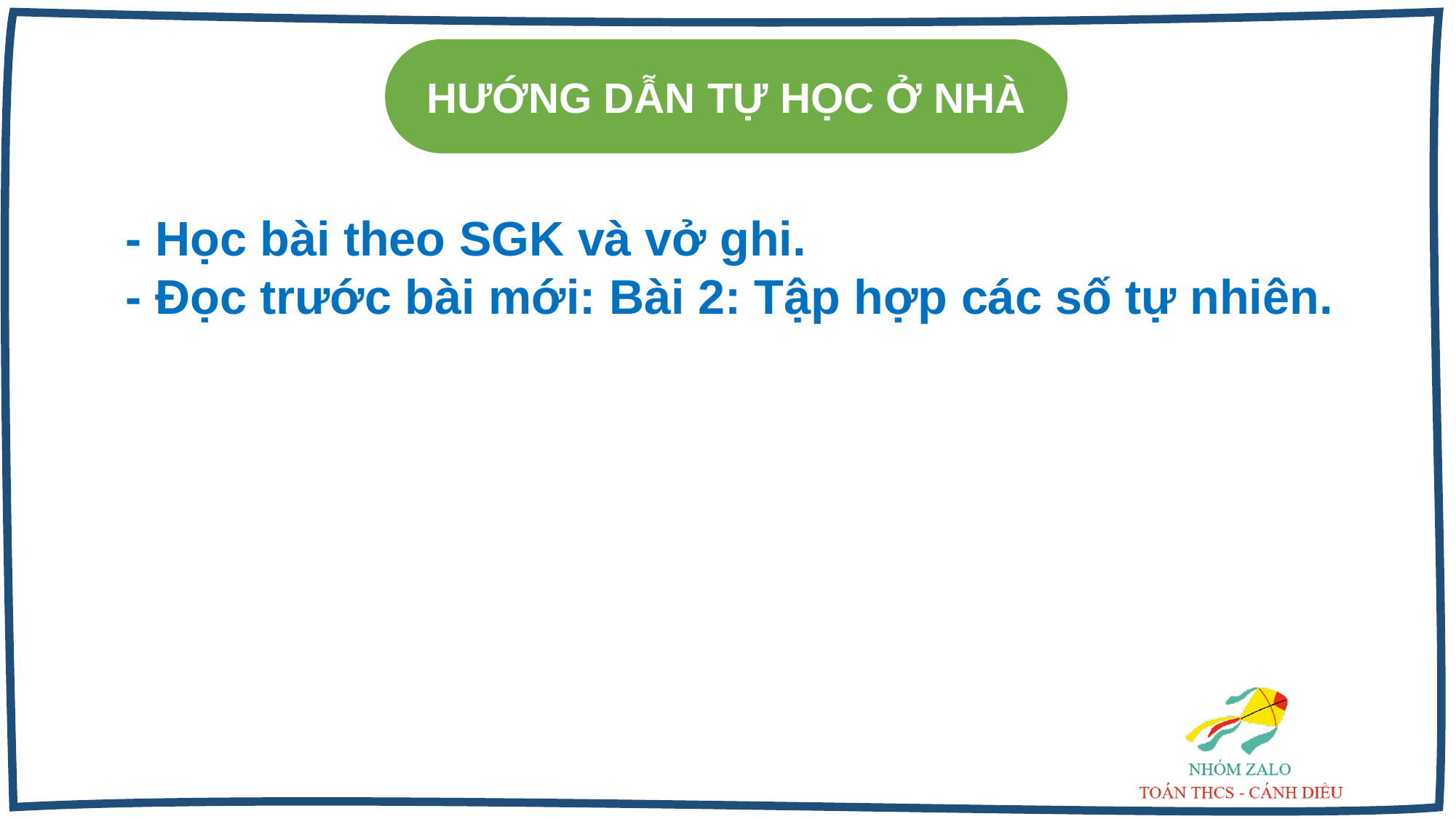

HƯỚNG DẪN TỰ HỌC Ở NHÀ
- Học bài theo SGK và vở ghi.
- Đọc trước bài mới: Bài 2: Tập hợp các số tự nhiên.